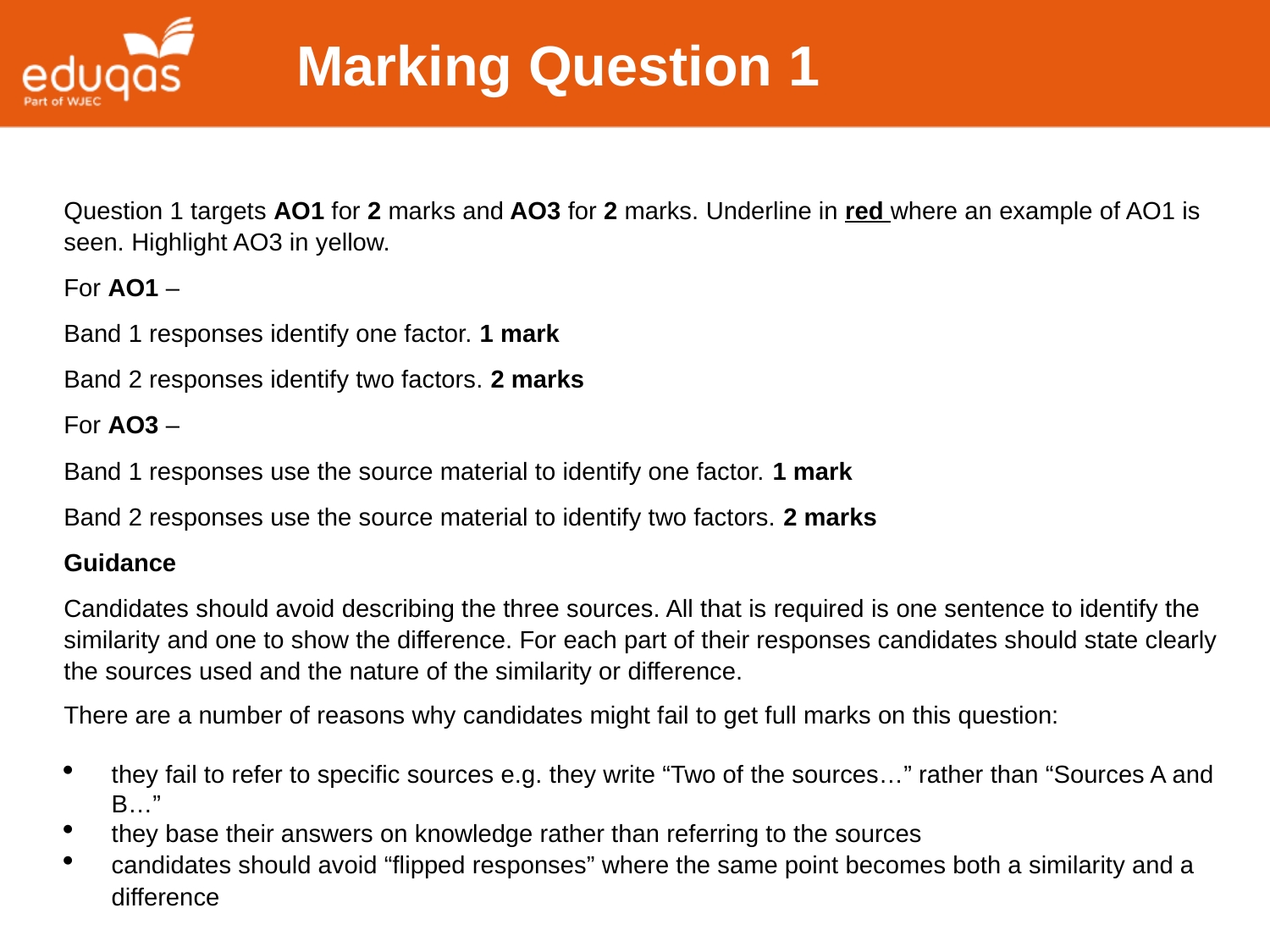

# Marking Question 1

Question 1 targets AO1 for 2 marks and AO3 for 2 marks. Underline in red where an example of AO1 is seen. Highlight AO3 in yellow.
For AO1 –
Band 1 responses identify one factor. 1 mark
Band 2 responses identify two factors. 2 marks
For AO3 –
Band 1 responses use the source material to identify one factor. 1 mark
Band 2 responses use the source material to identify two factors. 2 marks
Guidance
Candidates should avoid describing the three sources. All that is required is one sentence to identify the similarity and one to show the difference. For each part of their responses candidates should state clearly the sources used and the nature of the similarity or difference.
There are a number of reasons why candidates might fail to get full marks on this question:

they fail to refer to specific sources e.g. they write “Two of the sources…” rather than “Sources A and B…”
they base their answers on knowledge rather than referring to the sources
candidates should avoid “flipped responses” where the same point becomes both a similarity and a difference